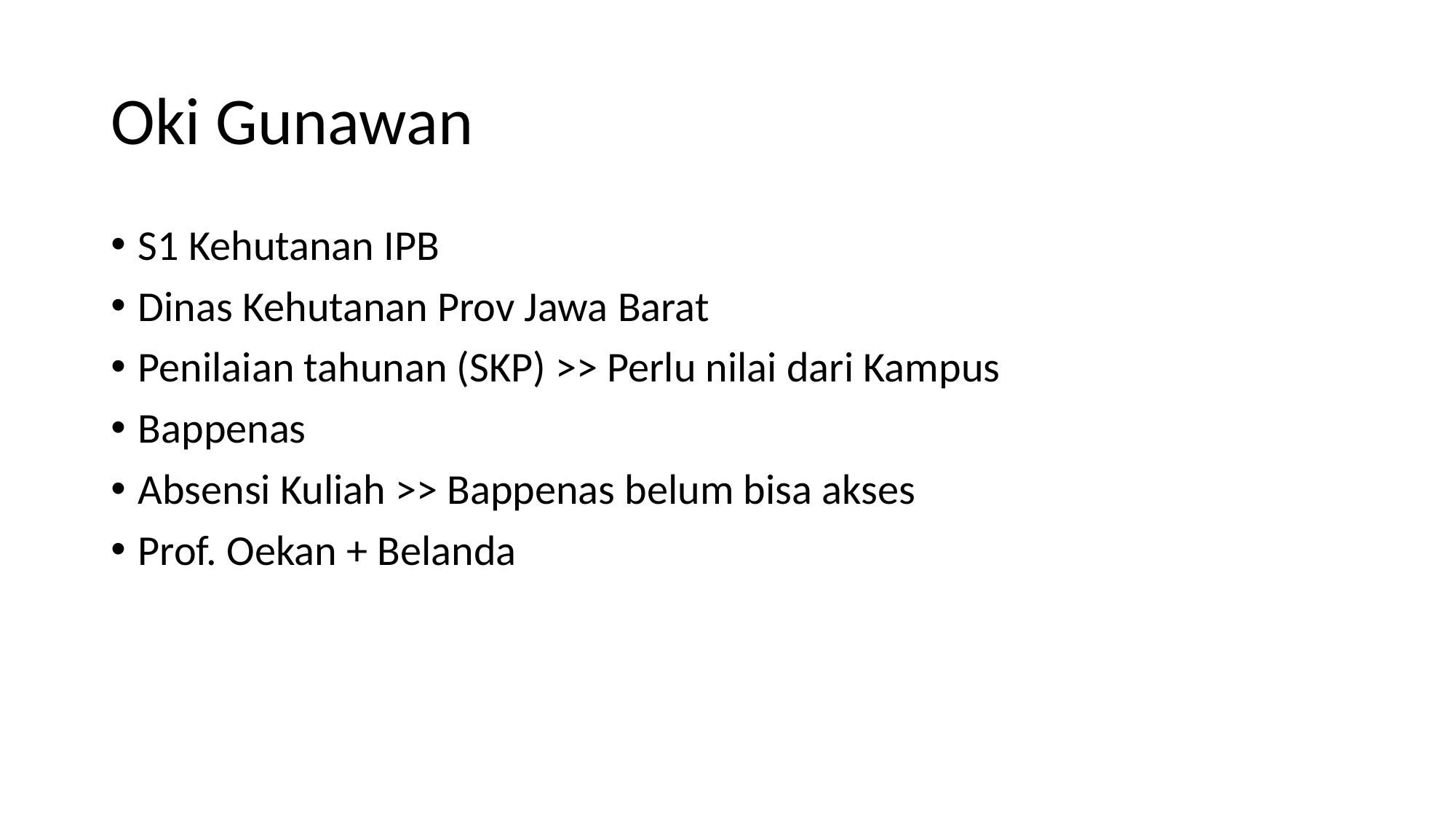

# Oki Gunawan
S1 Kehutanan IPB
Dinas Kehutanan Prov Jawa Barat
Penilaian tahunan (SKP) >> Perlu nilai dari Kampus
Bappenas
Absensi Kuliah >> Bappenas belum bisa akses
Prof. Oekan + Belanda